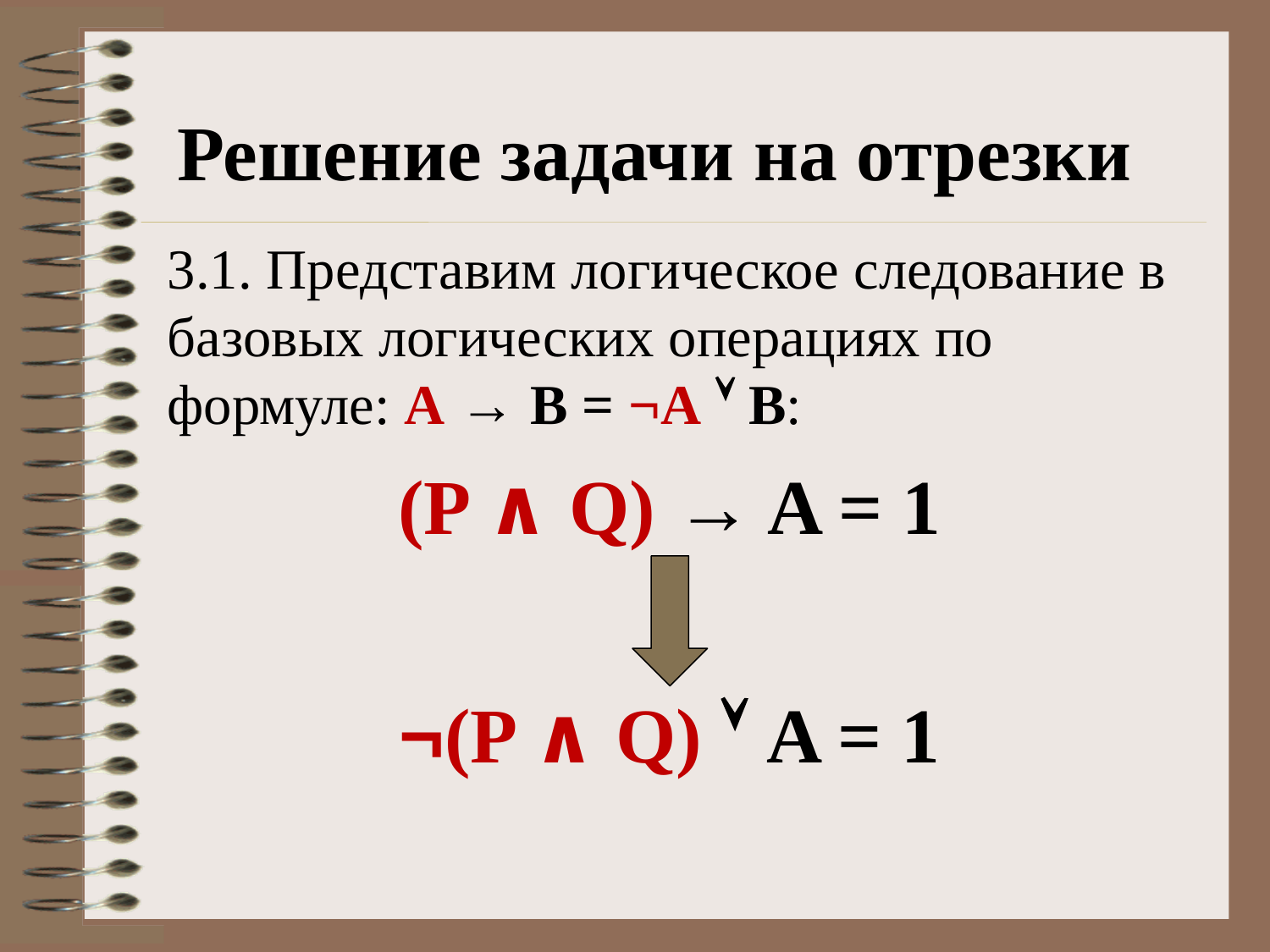

Решение задачи на отрезки
3.1. Представим логическое следование в базовых логических операциях по формуле: А → В = ¬А ∨ В:
(P ∧ Q) → A = 1

¬(P ∧ Q) ∨ A = 1